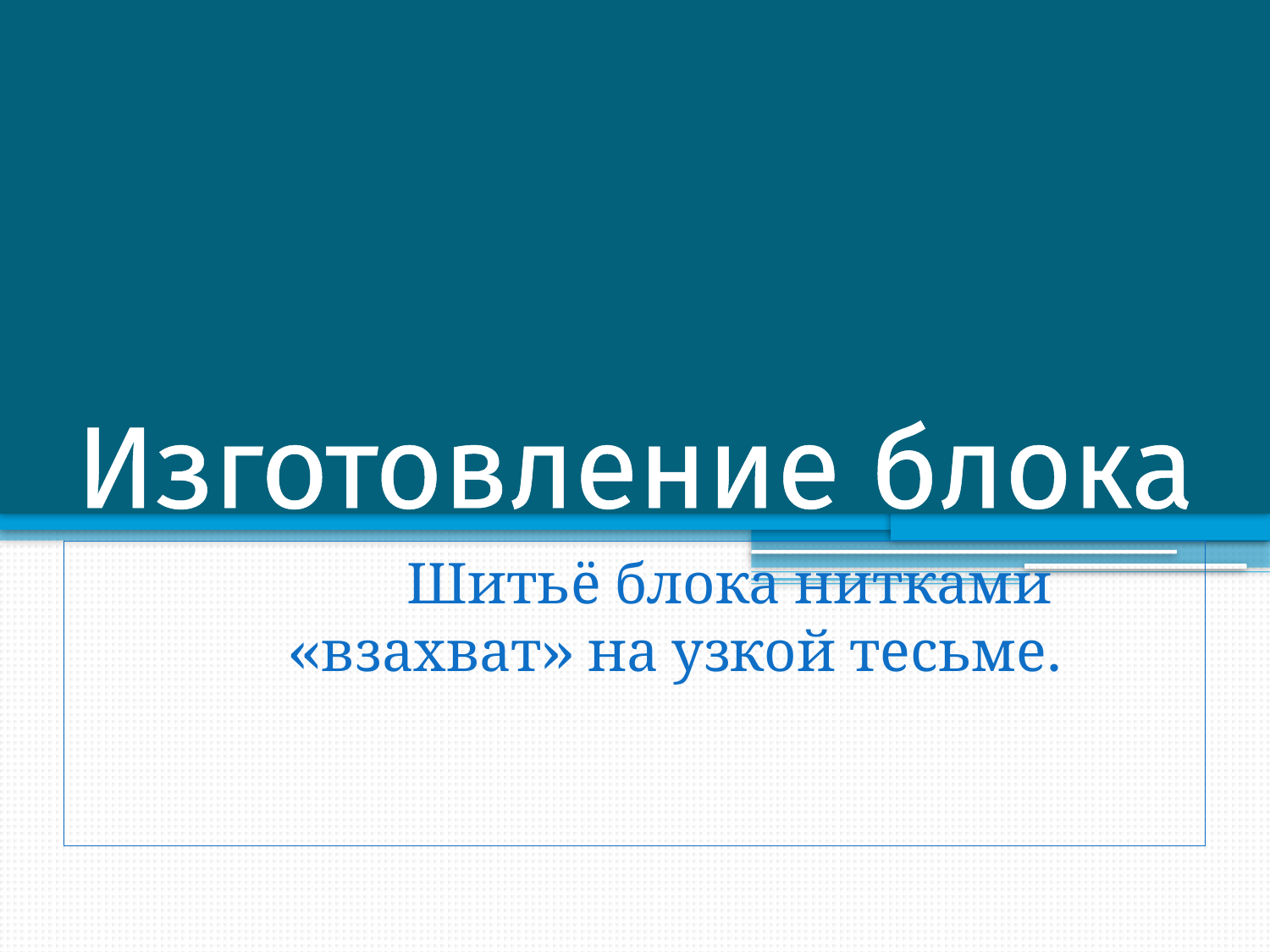

# Изготовление блока
Шитьё блока нитками «взахват» на узкой тесьме.